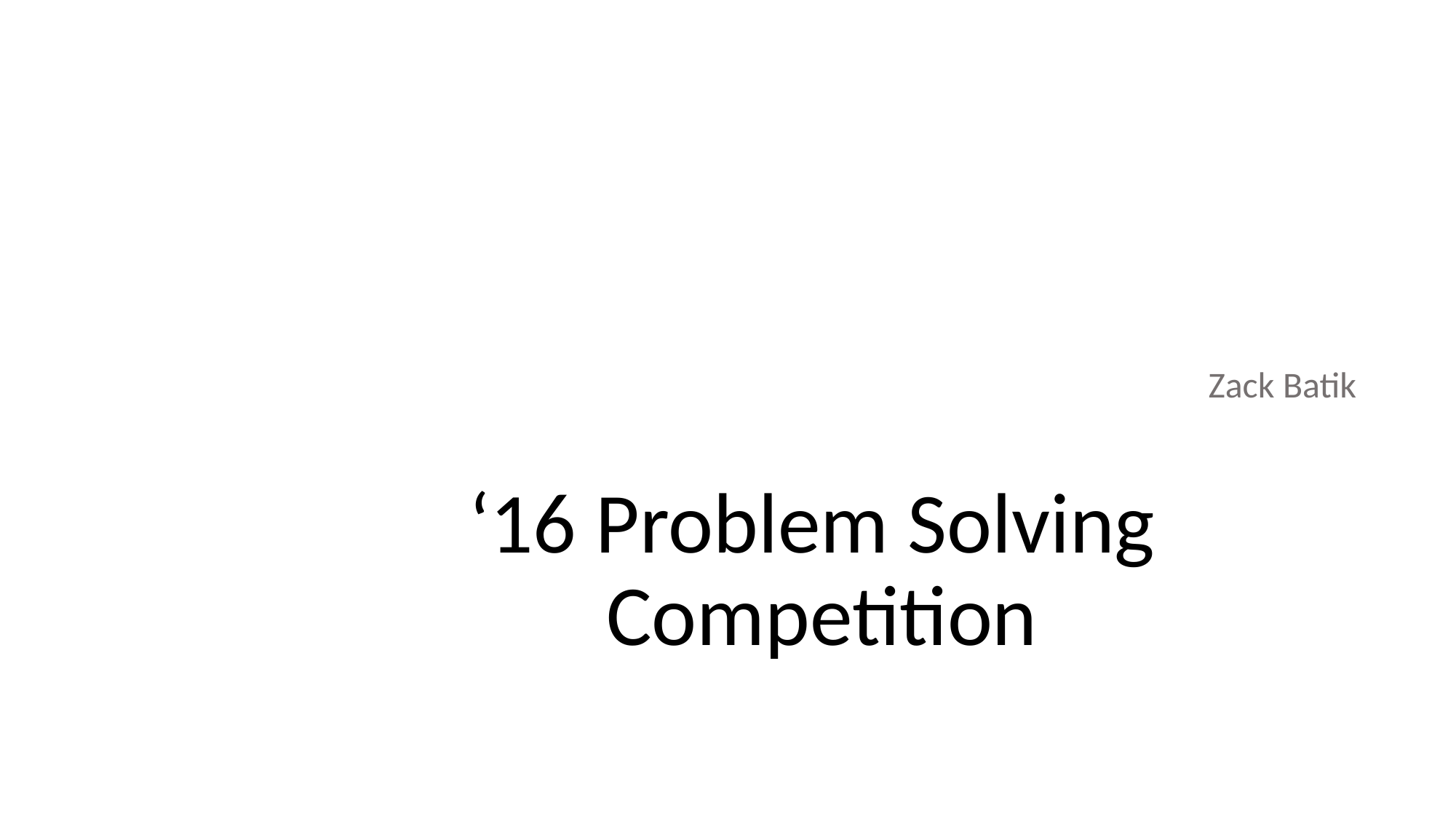

Zack Batik
# ‘16 Problem Solving Competition